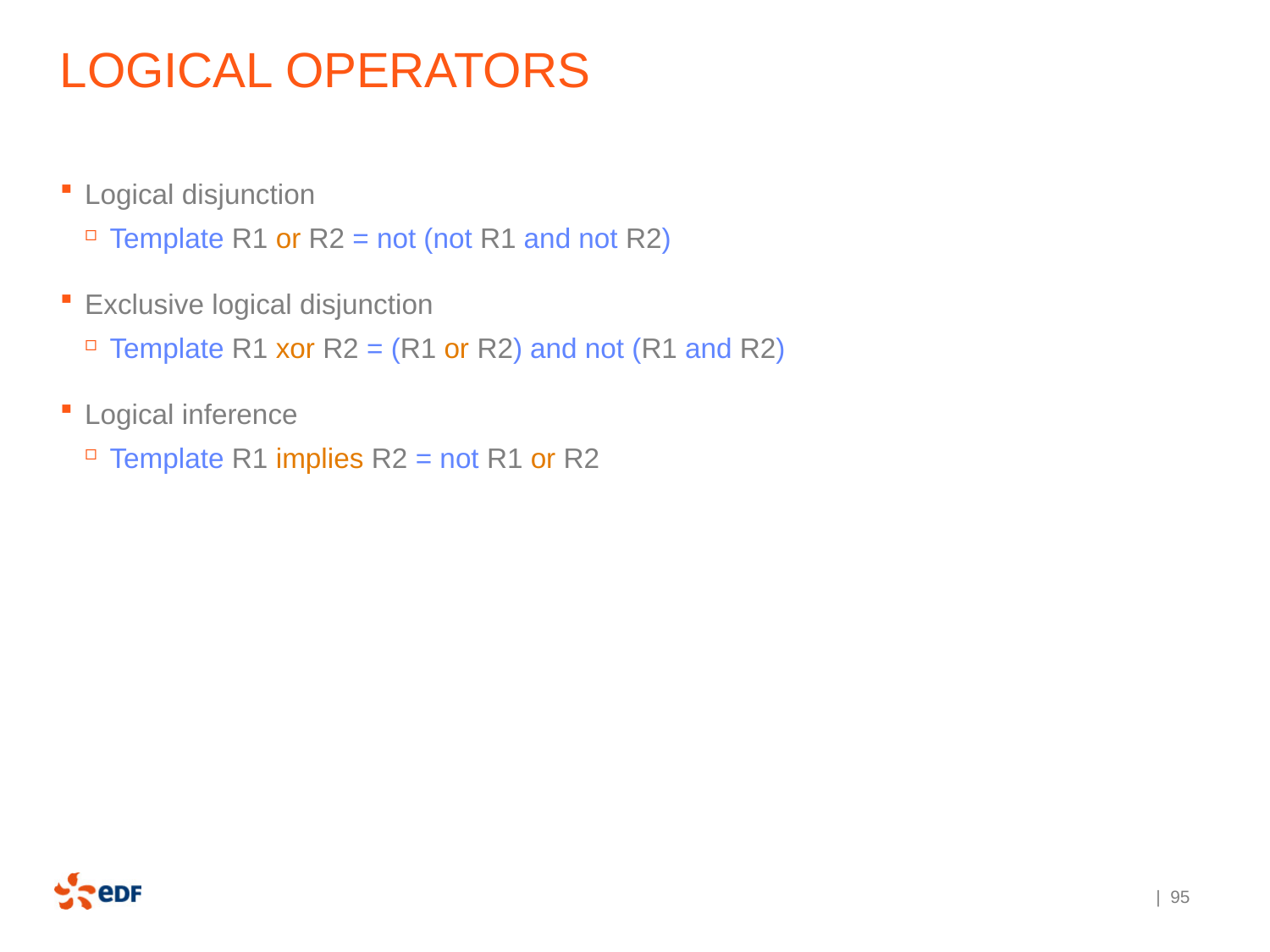

# Logical operators
Logical disjunction
Template R1 or R2 = not (not R1 and not R2)
Exclusive logical disjunction
Template R1 xor R2 = (R1 or R2) and not (R1 and R2)
Logical inference
Template R1 implies R2 = not R1 or R2